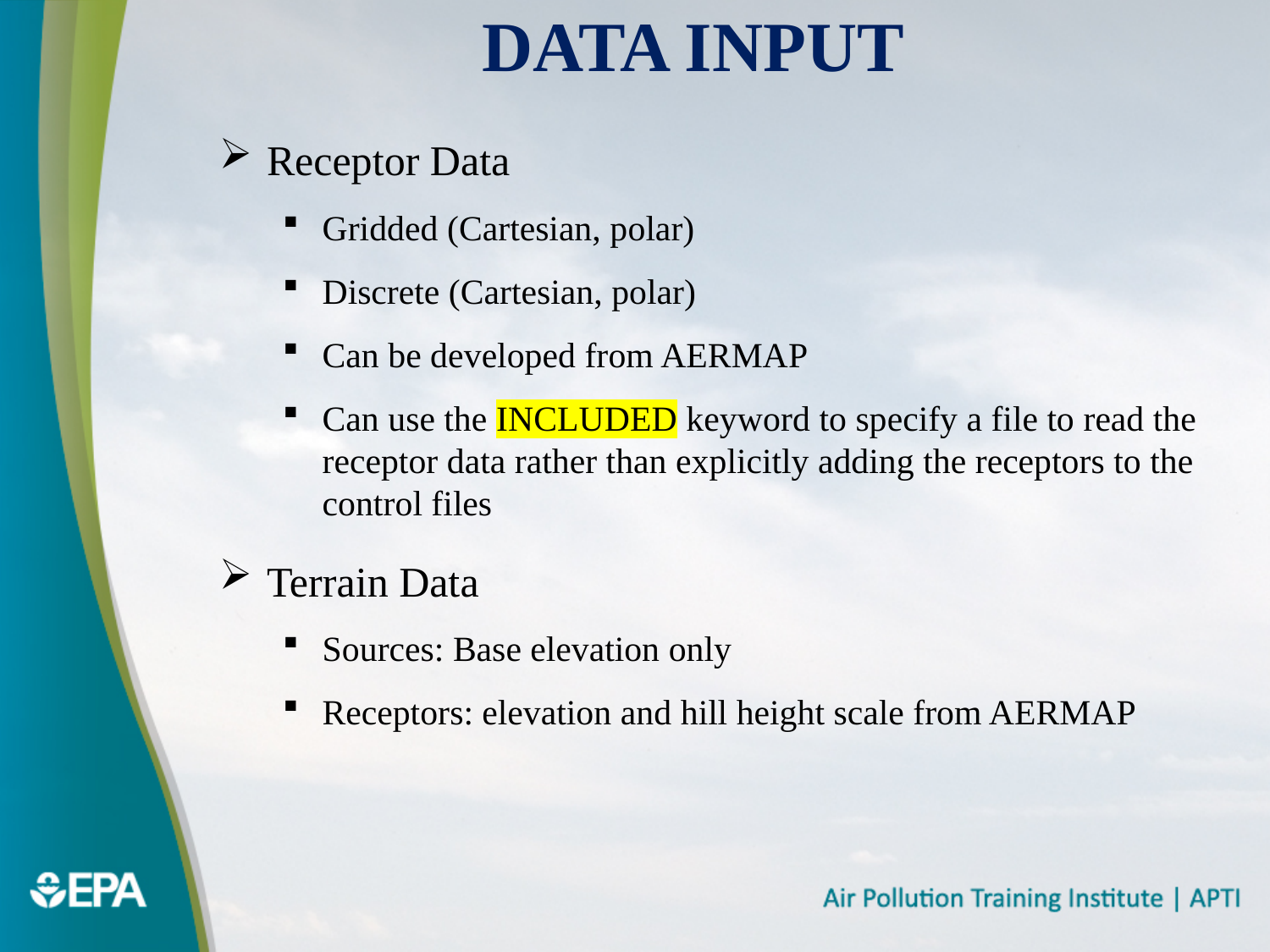

# Data Input
Receptor Data
Gridded (Cartesian, polar)
Discrete (Cartesian, polar)
Can be developed from AERMAP
Can use the INCLUDED keyword to specify a file to read the receptor data rather than explicitly adding the receptors to the control files
Terrain Data
Sources: Base elevation only
Receptors: elevation and hill height scale from AERMAP